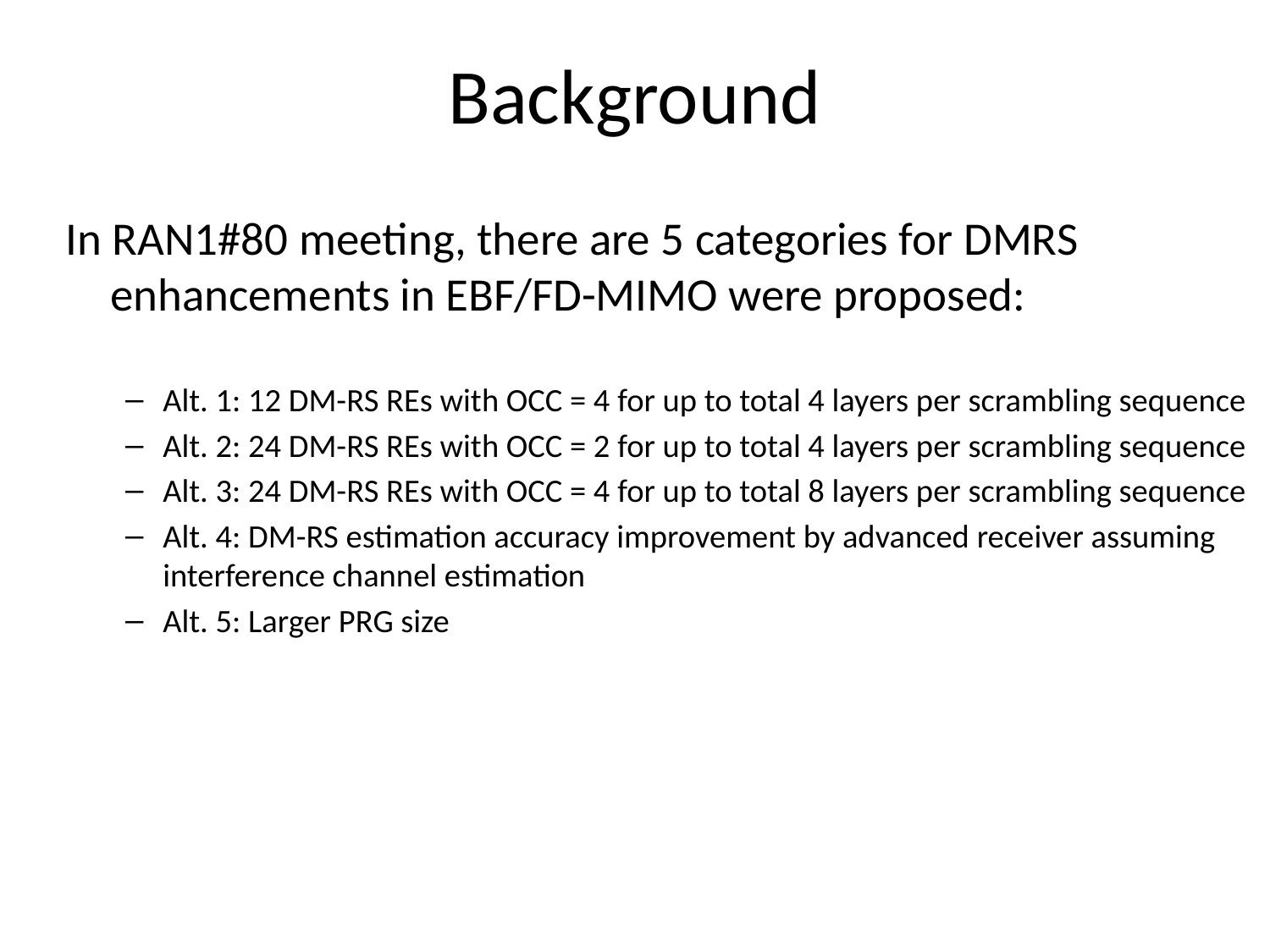

# Background

In RAN1#80 meeting, there are 5 categories for DMRS enhancements in EBF/FD-MIMO were proposed:

Alt. 1: 12 DM-RS REs with OCC = 4 for up to total 4 layers per scrambling sequence
Alt. 2: 24 DM-RS REs with OCC = 2 for up to total 4 layers per scrambling sequence
Alt. 3: 24 DM-RS REs with OCC = 4 for up to total 8 layers per scrambling sequence
Alt. 4: DM-RS estimation accuracy improvement by advanced receiver assuming interference channel estimation
Alt. 5: Larger PRG size